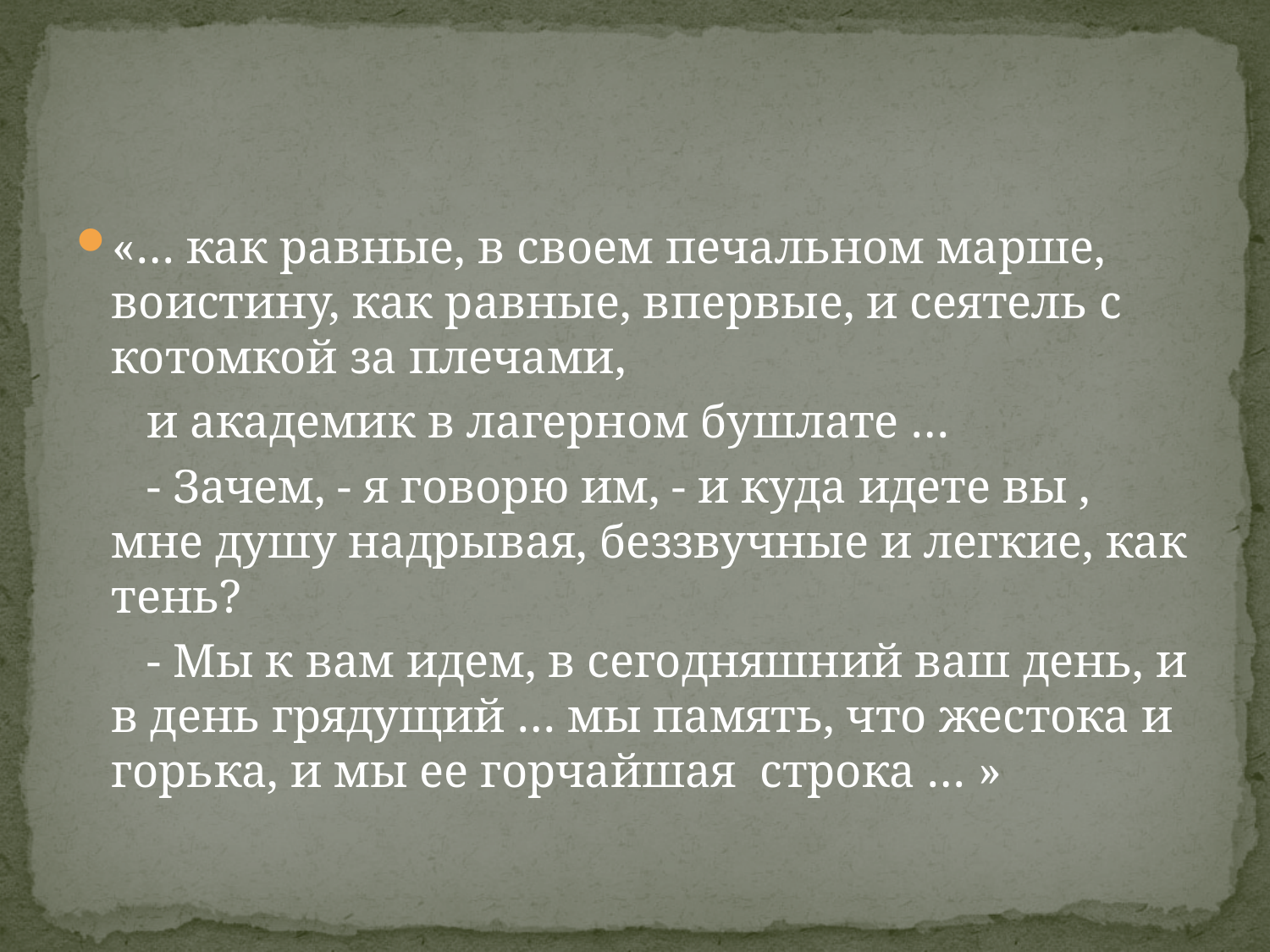

#
«… как равные, в своем печальном марше, воистину, как равные, впервые, и сеятель с котомкой за плечами,
      и академик в лагерном бушлате …
      - Зачем, - я говорю им, - и куда идете вы , мне душу надрывая, беззвучные и легкие, как тень?
      - Мы к вам идем, в сегодняшний ваш день, и в день грядущий … мы память, что жестока и горька, и мы ее горчайшая  строка … »